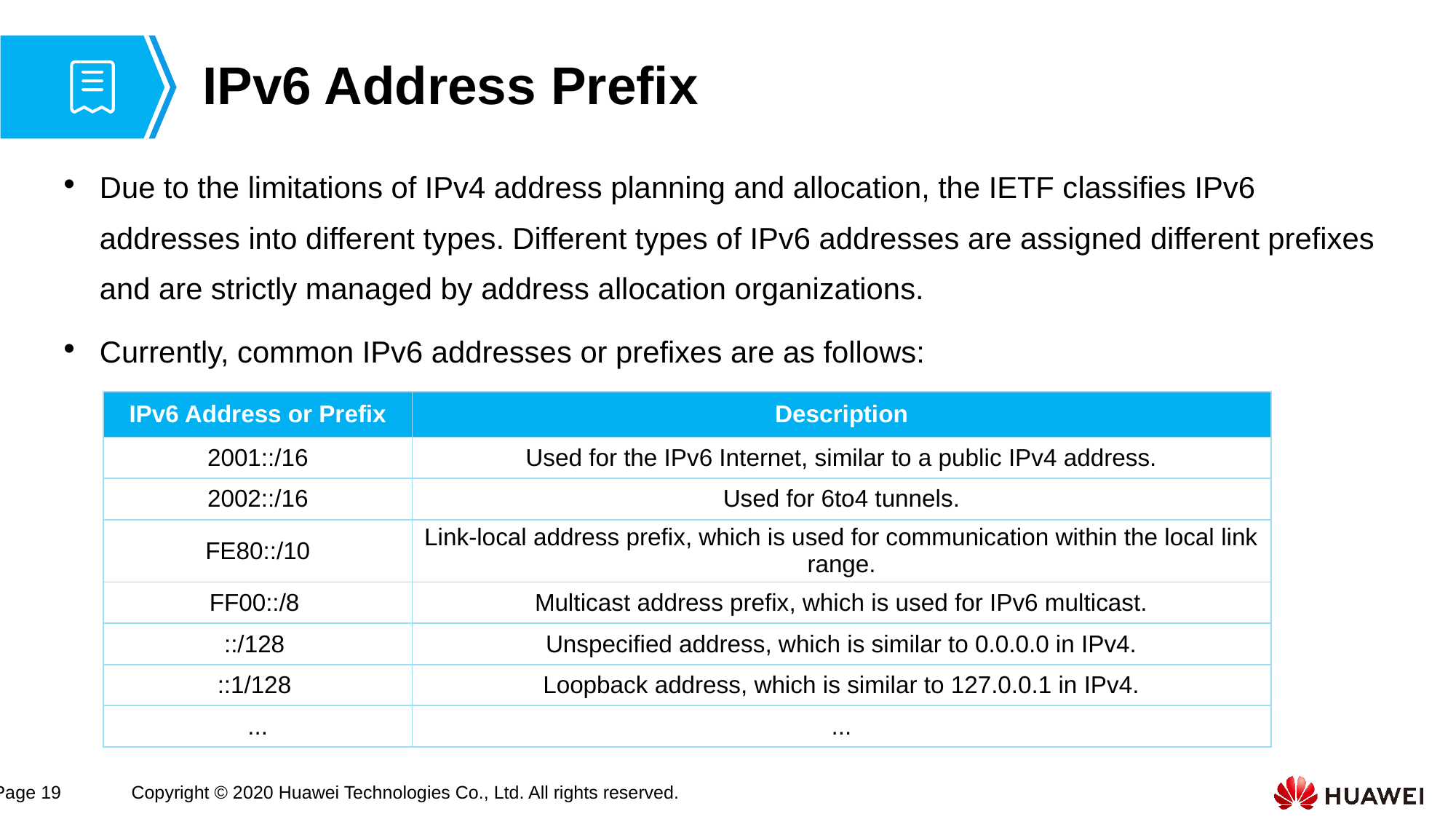

# IPv6 Address Prefix
Due to the limitations of IPv4 address planning and allocation, the IETF classifies IPv6 addresses into different types. Different types of IPv6 addresses are assigned different prefixes and are strictly managed by address allocation organizations.
Currently, common IPv6 addresses or prefixes are as follows:

| IPv6 Address or Prefix | Description |
| --- | --- |
| 2001::/16 | Used for the IPv6 Internet, similar to a public IPv4 address. |
| 2002::/16 | Used for 6to4 tunnels. |
| FE80::/10 | Link-local address prefix, which is used for communication within the local link range. |
| FF00::/8 | Multicast address prefix, which is used for IPv6 multicast. |
| ::/128 | Unspecified address, which is similar to 0.0.0.0 in IPv4. |
| ::1/128 | Loopback address, which is similar to 127.0.0.1 in IPv4. |
| ... | ... |